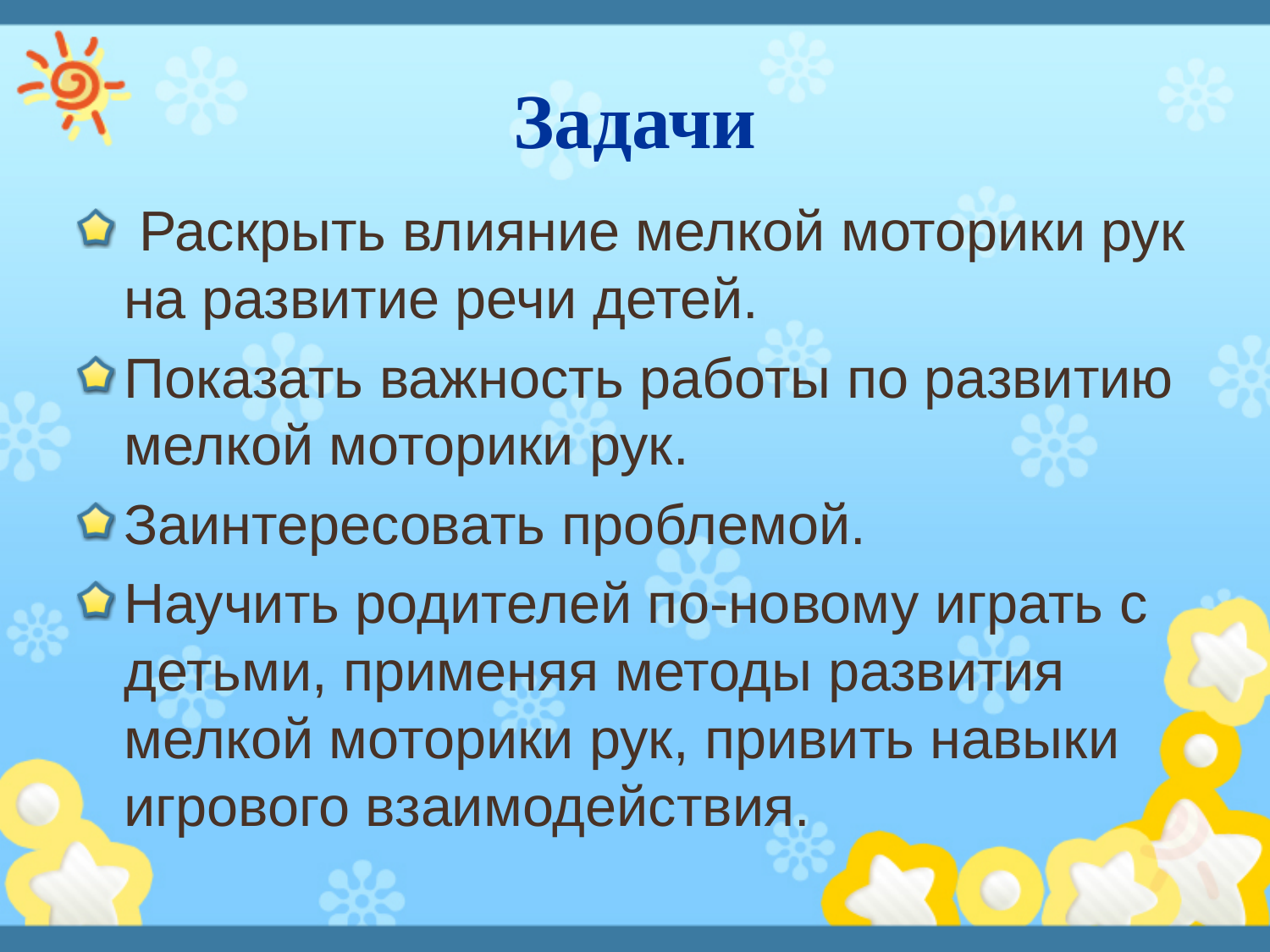

# Задачи
 Раскрыть влияние мелкой моторики рук на развитие речи детей.
Показать важность работы по развитию мелкой моторики рук.
Заинтересовать проблемой.
Научить родителей по-новому играть с детьми, применяя методы развития мелкой моторики рук, привить навыки игрового взаимодействия.